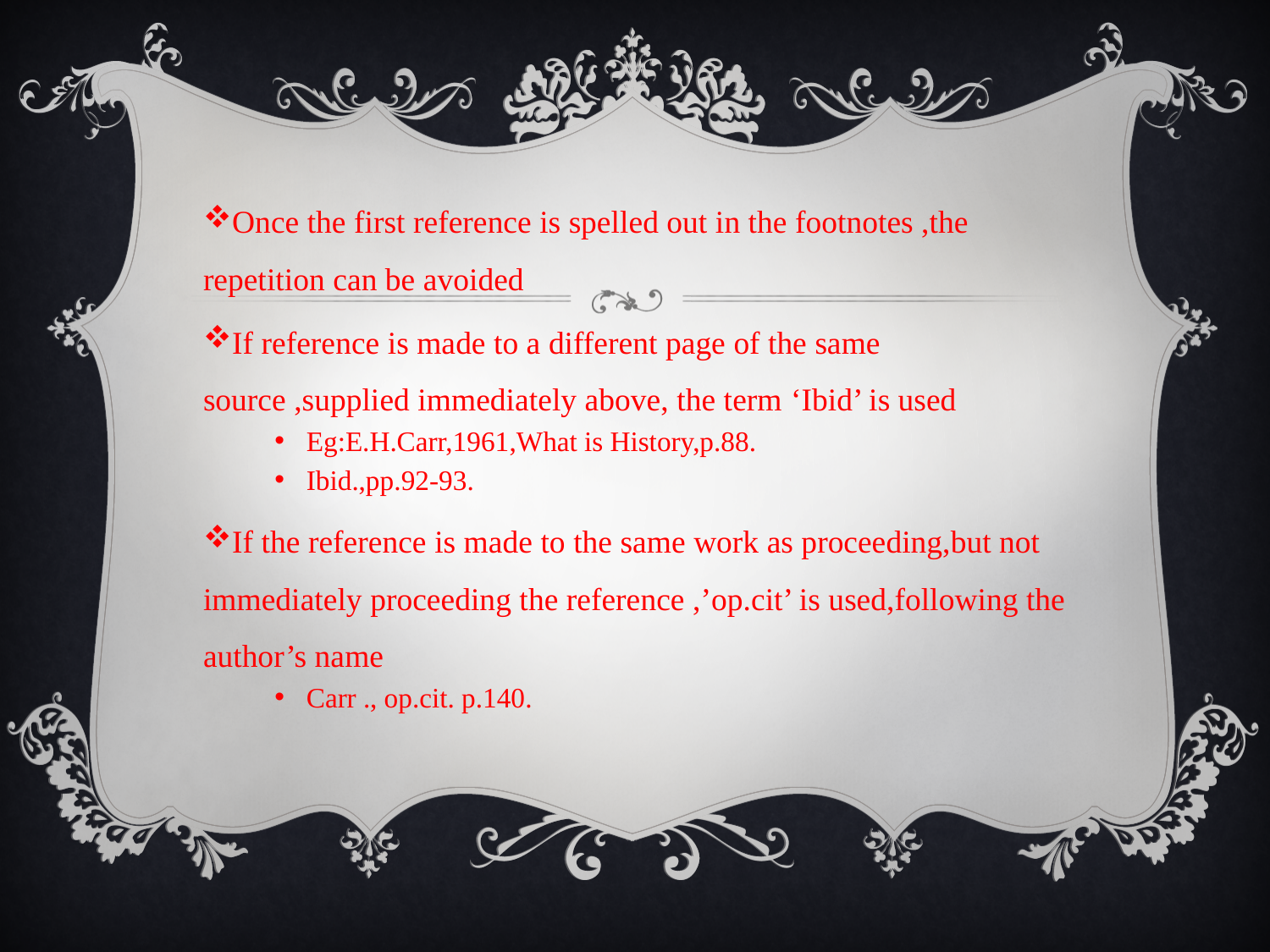

Once the first reference is spelled out in the footnotes ,the repetition can be avoided
If reference is made to a different page of the same source ,supplied immediately above, the term ‘Ibid’ is used
Eg:E.H.Carr,1961,What is History,p.88.
Ibid.,pp.92-93.
If the reference is made to the same work as proceeding,but not immediately proceeding the reference ,’op.cit’ is used,following the author’s name
Carr ., op.cit. p.140.